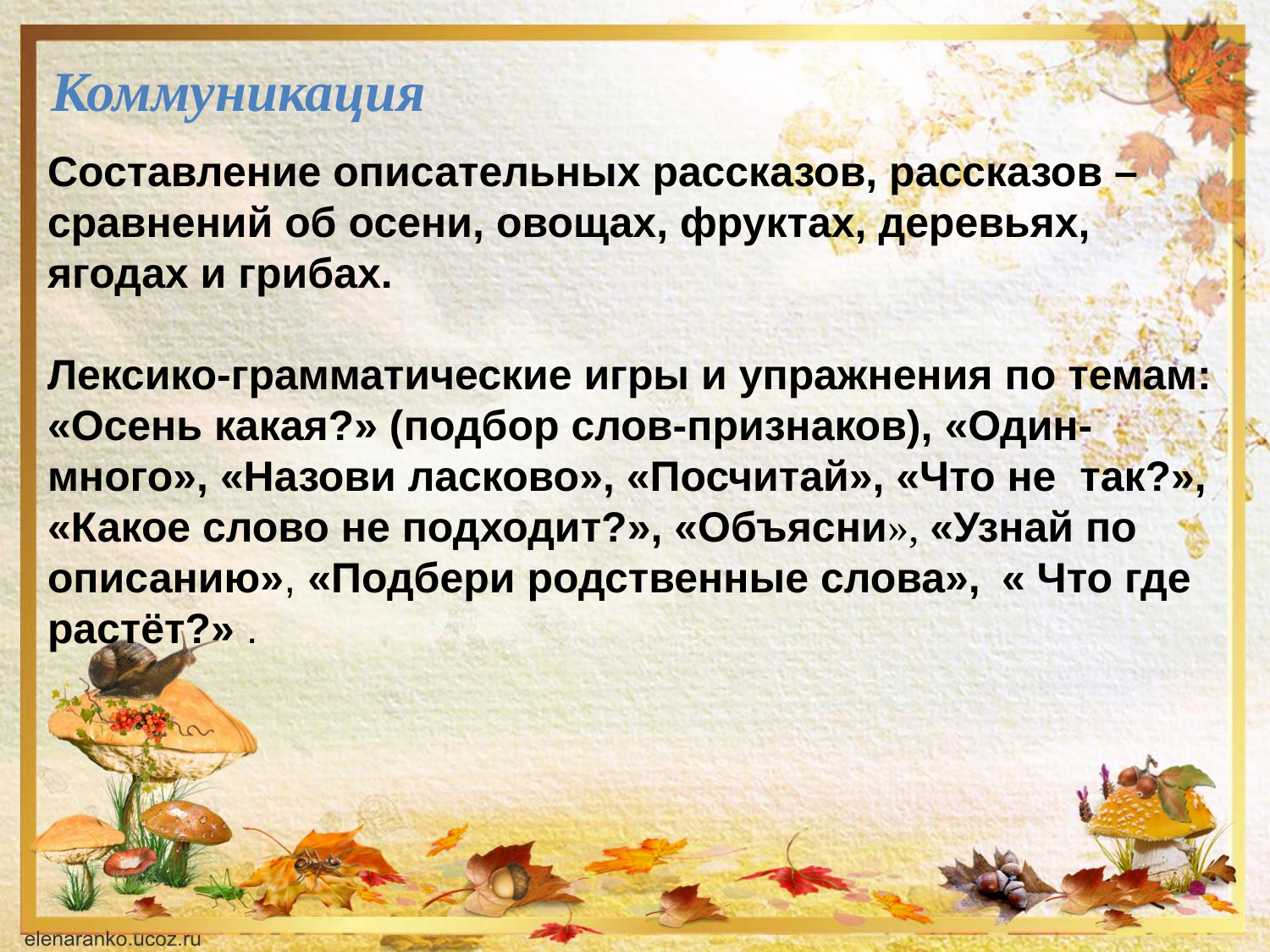

Коммуникация

Составление описательных рассказов, рассказов –сравнений об осени, овощах, фруктах, деревьях, ягодах и грибах.

Лексико-грамматические игры и упражнения по темам: «Осень какая?» (подбор слов-признаков), «Один-много», «Назови ласково», «Посчитай», «Что не  так?», «Какое слово не подходит?», «Объясни», «Узнай по описанию», «Подбери родственные слова»,  « Что где растёт?» .